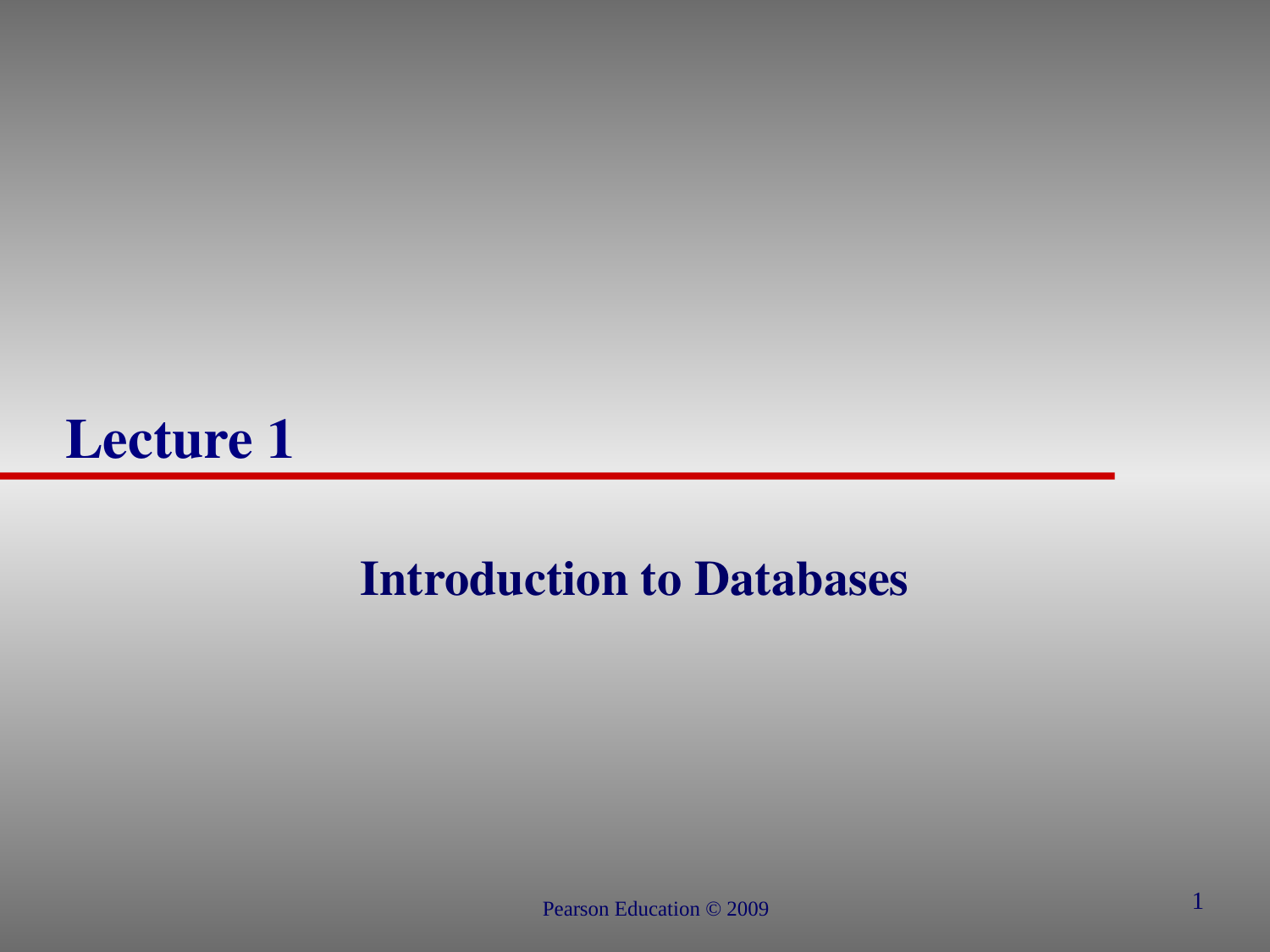

# Lecture 1
Introduction to Databases
1
Pearson Education © 2009